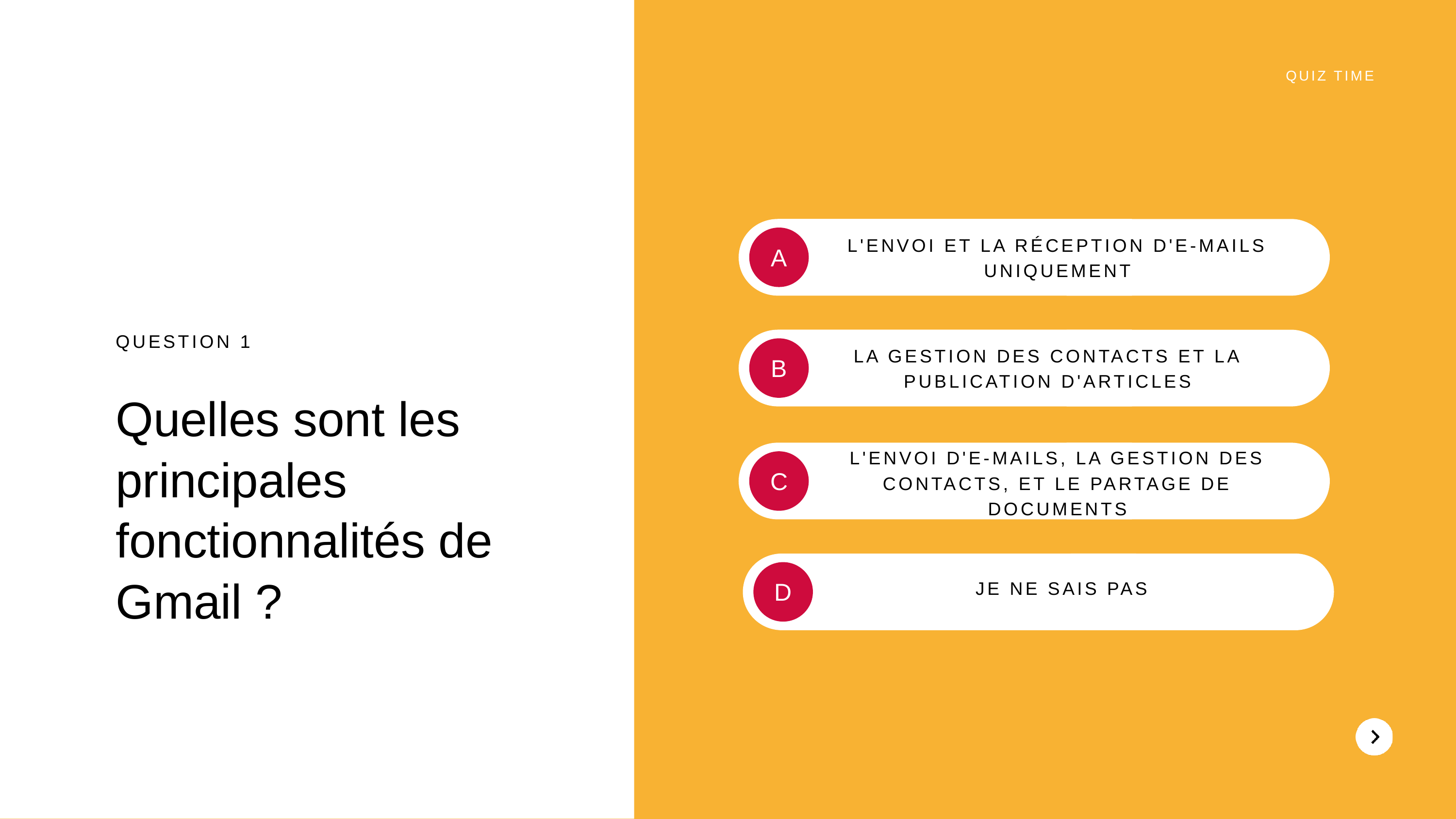

QUIZ TIME

L'ENVOI ET LA RÉCEPTION D'E-MAILS UNIQUEMENT
A

QUESTION 1
Quelles sont les principales fonctionnalités de Gmail ?

LA GESTION DES CONTACTS ET LA PUBLICATION D'ARTICLES
B

L'ENVOI D'E-MAILS, LA GESTION DES CONTACTS, ET LE PARTAGE DE DOCUMENTS

C

D
JE NE SAIS PAS